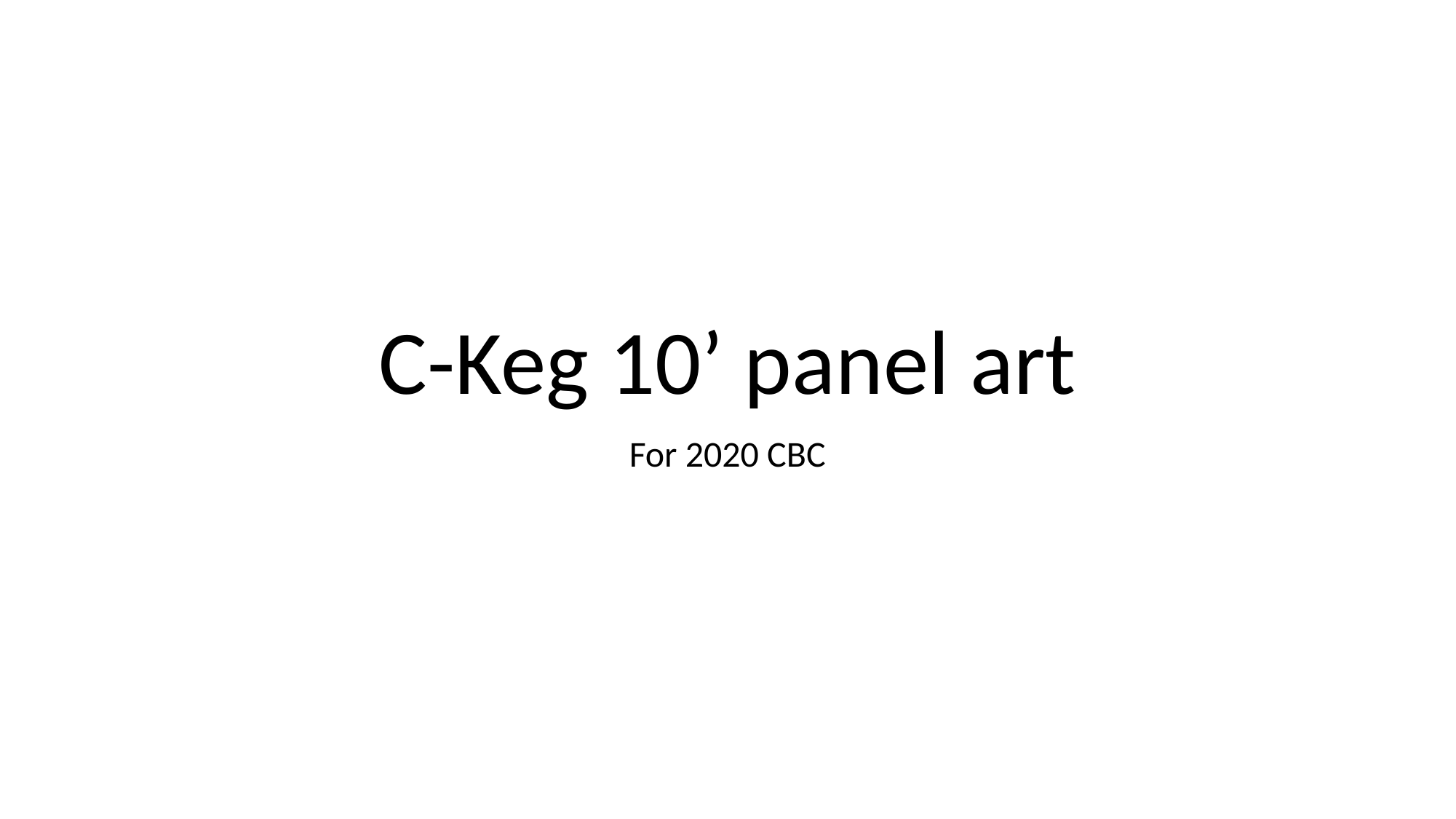

# C-Keg 10’ panel art
For 2020 CBC